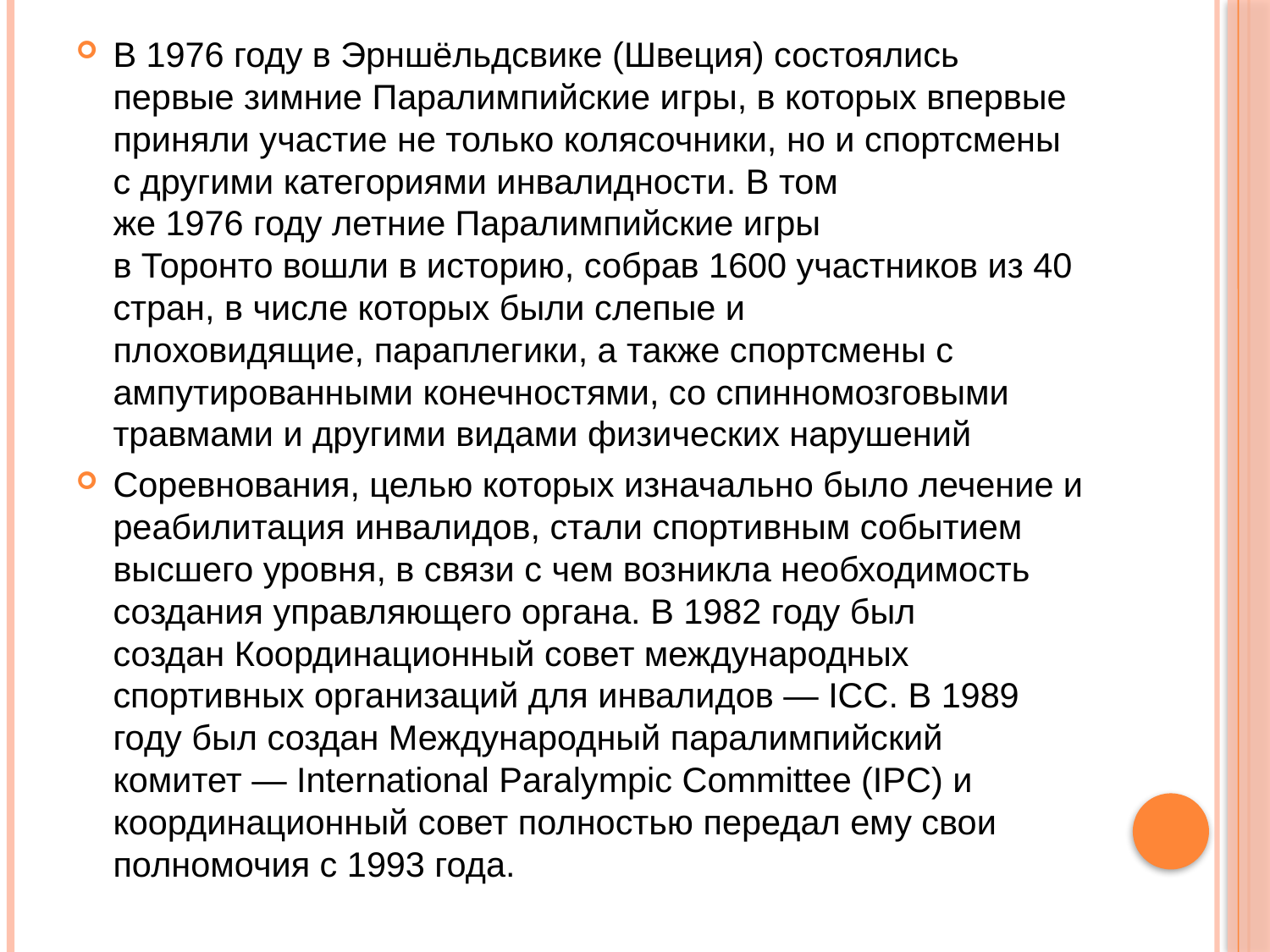

В 1976 году в Эрншёльдсвике (Швеция) состоялись первые зимние Паралимпийские игры, в которых впервые приняли участие не только колясочники, но и спортсмены с другими категориями инвалидности. В том же 1976 году летние Паралимпийские игры в Торонто вошли в историю, собрав 1600 участников из 40 стран, в числе которых были слепые и плоховидящие, параплегики, а также спортсмены с ампутированными конечностями, со спинномозговыми травмами и другими видами физических нарушений
Соревнования, целью которых изначально было лечение и реабилитация инвалидов, стали спортивным событием высшего уровня, в связи с чем возникла необходимость создания управляющего органа. В 1982 году был создан Координационный совет международных спортивных организаций для инвалидов — ICC. В 1989 году был создан Международный паралимпийский комитет — International Paralympic Committee (IPC) и координационный совет полностью передал ему свои полномочия с 1993 года.